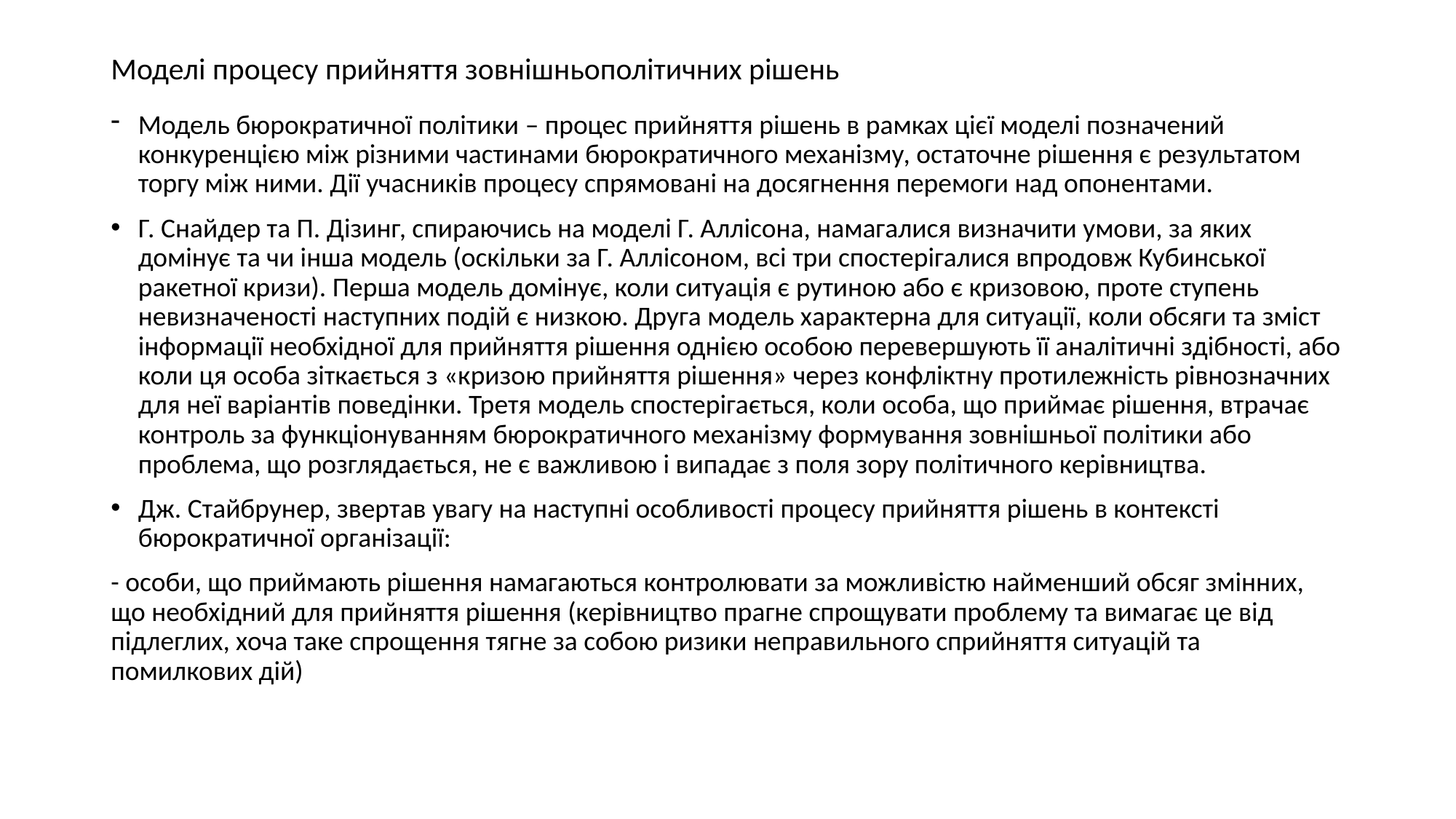

# Моделі процесу прийняття зовнішньополітичних рішень
Модель бюрократичної політики – процес прийняття рішень в рамках цієї моделі позначений конкуренцією між різними частинами бюрократичного механізму, остаточне рішення є результатом торгу між ними. Дії учасників процесу спрямовані на досягнення перемоги над опонентами.
Г. Снайдер та П. Дізинг, спираючись на моделі Г. Аллісона, намагалися визначити умови, за яких домінує та чи інша модель (оскільки за Г. Аллісоном, всі три спостерігалися впродовж Кубинської ракетної кризи). Перша модель домінує, коли ситуація є рутиною або є кризовою, проте ступень невизначеності наступних подій є низкою. Друга модель характерна для ситуації, коли обсяги та зміст інформації необхідної для прийняття рішення однією особою перевершують її аналітичні здібності, або коли ця особа зіткається з «кризою прийняття рішення» через конфліктну протилежність рівнозначних для неї варіантів поведінки. Третя модель спостерігається, коли особа, що приймає рішення, втрачає контроль за функціонуванням бюрократичного механізму формування зовнішньої політики або проблема, що розглядається, не є важливою і випадає з поля зору політичного керівництва.
Дж. Стайбрунер, звертав увагу на наступні особливості процесу прийняття рішень в контексті бюрократичної організації:
- особи, що приймають рішення намагаються контролювати за можливістю найменший обсяг змінних, що необхідний для прийняття рішення (керівництво прагне спрощувати проблему та вимагає це від підлеглих, хоча таке спрощення тягне за собою ризики неправильного сприйняття ситуацій та помилкових дій)